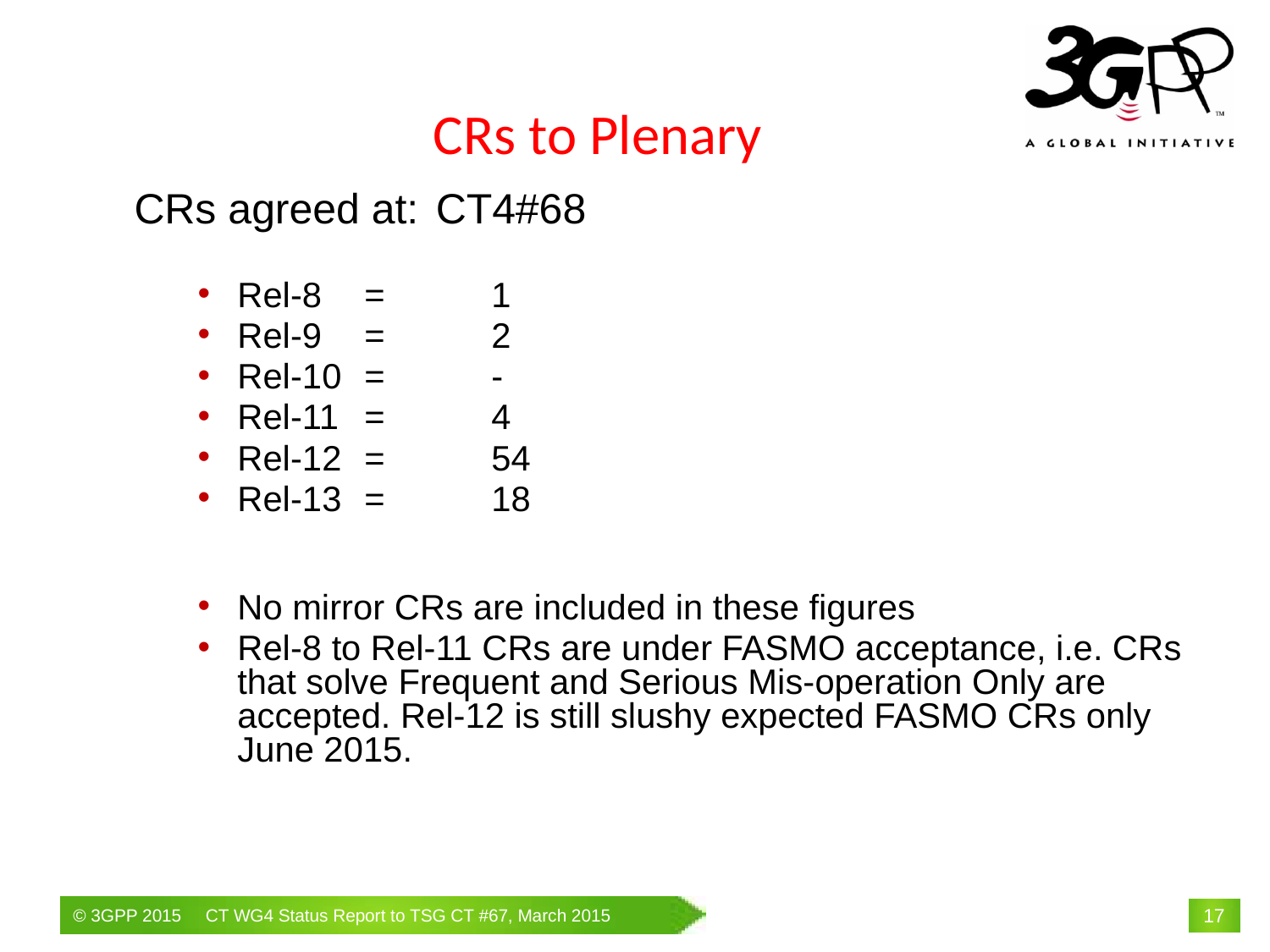

# CRs to Plenary
CRs agreed at:	CT4#68

Rel-8	=	1
Rel-9	=	2
Rel-10	=	-
Rel-11	=	4
Rel-12	=	54
Rel-13	=	18

No mirror CRs are included in these figures
Rel-8 to Rel-11 CRs are under FASMO acceptance, i.e. CRs that solve Frequent and Serious Mis-operation Only are accepted. Rel-12 is still slushy expected FASMO CRs only June 2015.